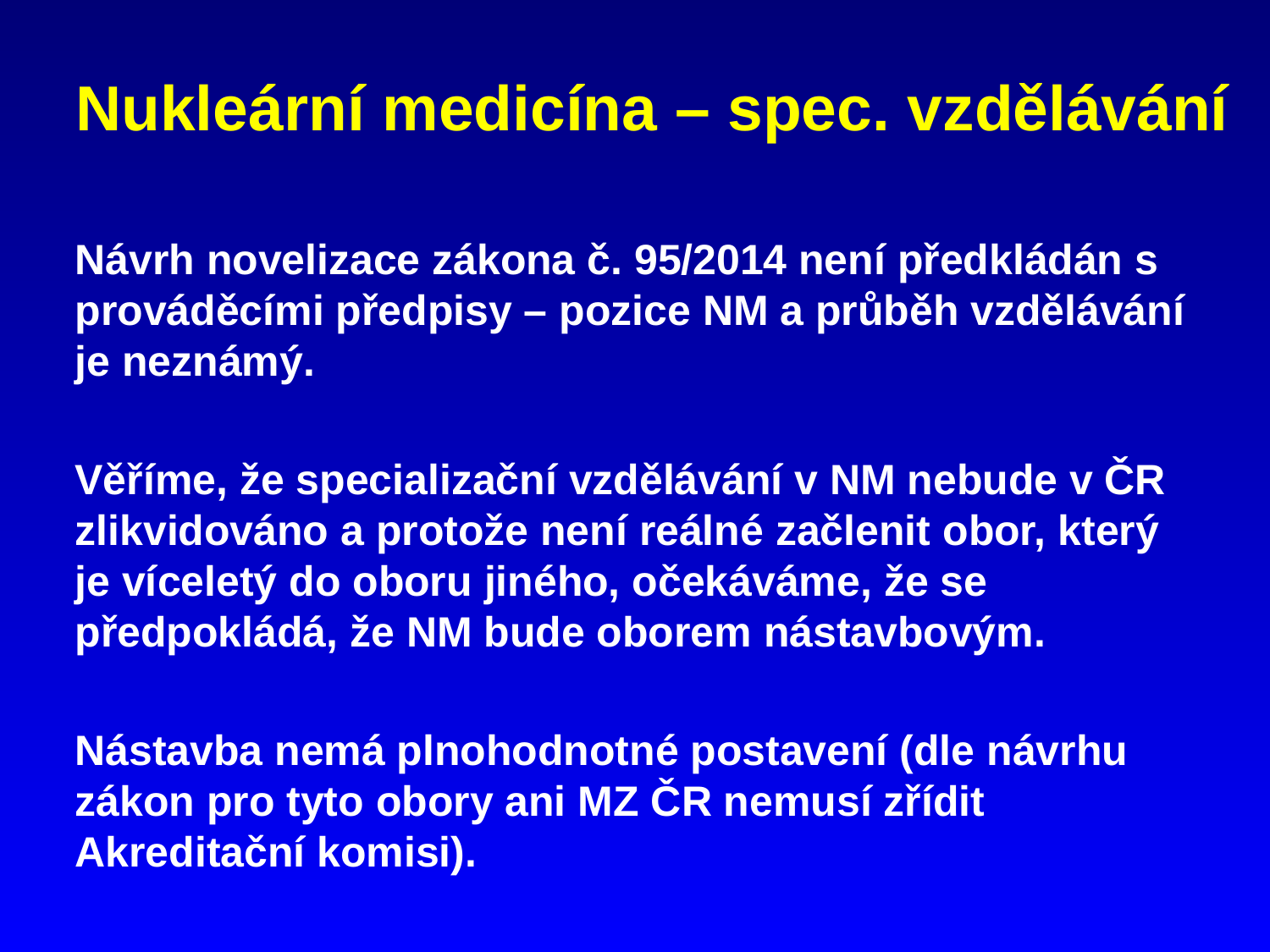

Nukleární medicína – spec. vzdělávání
Návrh novelizace zákona č. 95/2014 není předkládán s prováděcími předpisy – pozice NM a průběh vzdělávání je neznámý.

Věříme, že specializační vzdělávání v NM nebude v ČR zlikvidováno a protože není reálné začlenit obor, který je víceletý do oboru jiného, očekáváme, že se předpokládá, že NM bude oborem nástavbovým.

Nástavba nemá plnohodnotné postavení (dle návrhu zákon pro tyto obory ani MZ ČR nemusí zřídit Akreditační komisi).